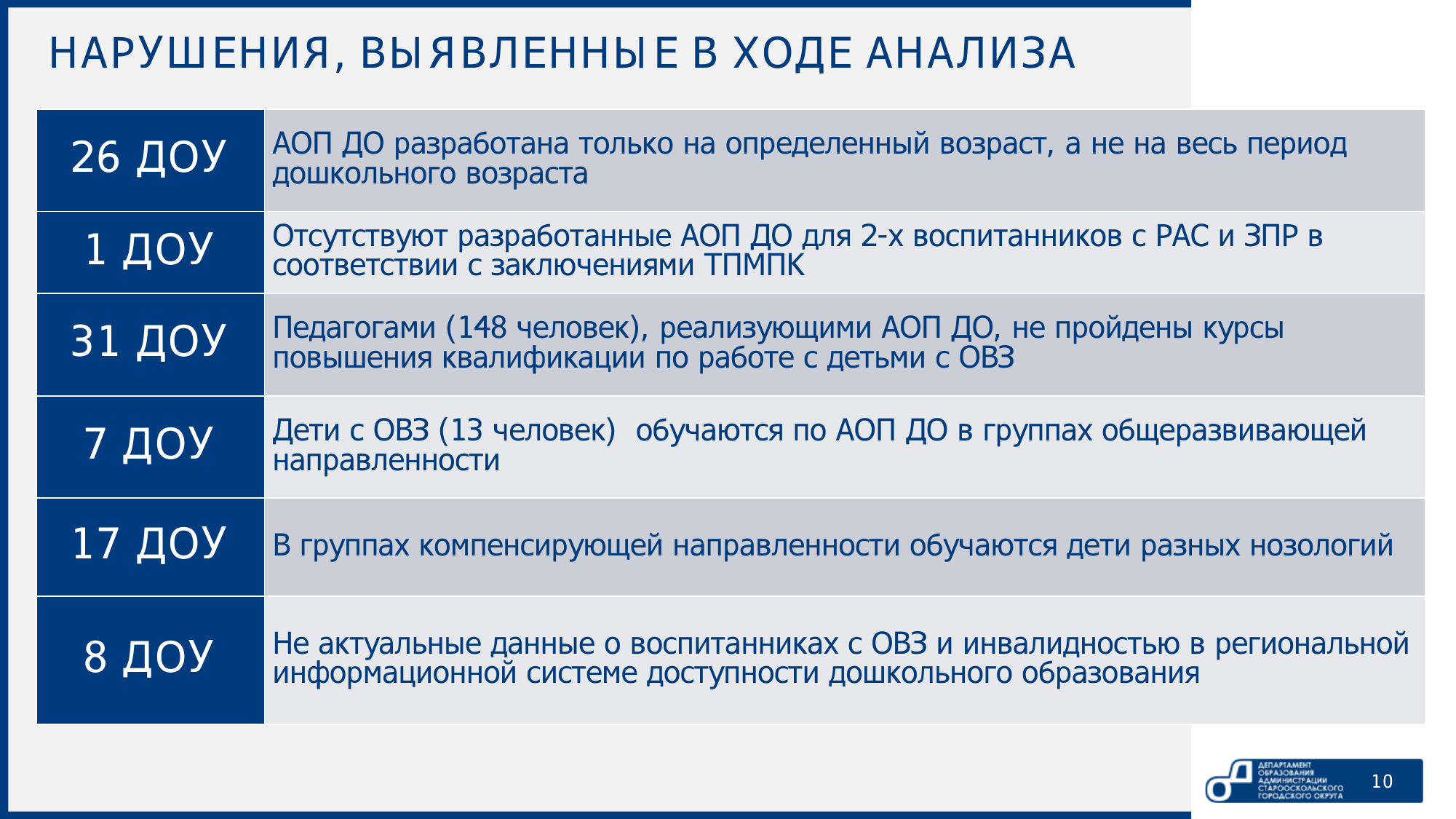

Нарушения, выявленные в ходе анализа
| 26 ДОУ | АОП ДО разработана только на определенный возраст, а не на весь период дошкольного возраста |
| --- | --- |
| 1 ДОУ | Отсутствуют разработанные АОП ДО для 2-х воспитанников с РАС и ЗПР в соответствии с заключениями ТПМПК |
| 31 ДОУ | Педагогами (148 человек), реализующими АОП ДО, не пройдены курсы повышения квалификации по работе с детьми с ОВЗ |
| 7 ДОУ | Дети с ОВЗ (13 человек) обучаются по АОП ДО в группах общеразвивающей направленности |
| 17 ДОУ | В группах компенсирующей направленности обучаются дети разных нозологий |
| 8 ДОУ | Не актуальные данные о воспитанниках с ОВЗ и инвалидностью в региональной информационной системе доступности дошкольного образования |
10